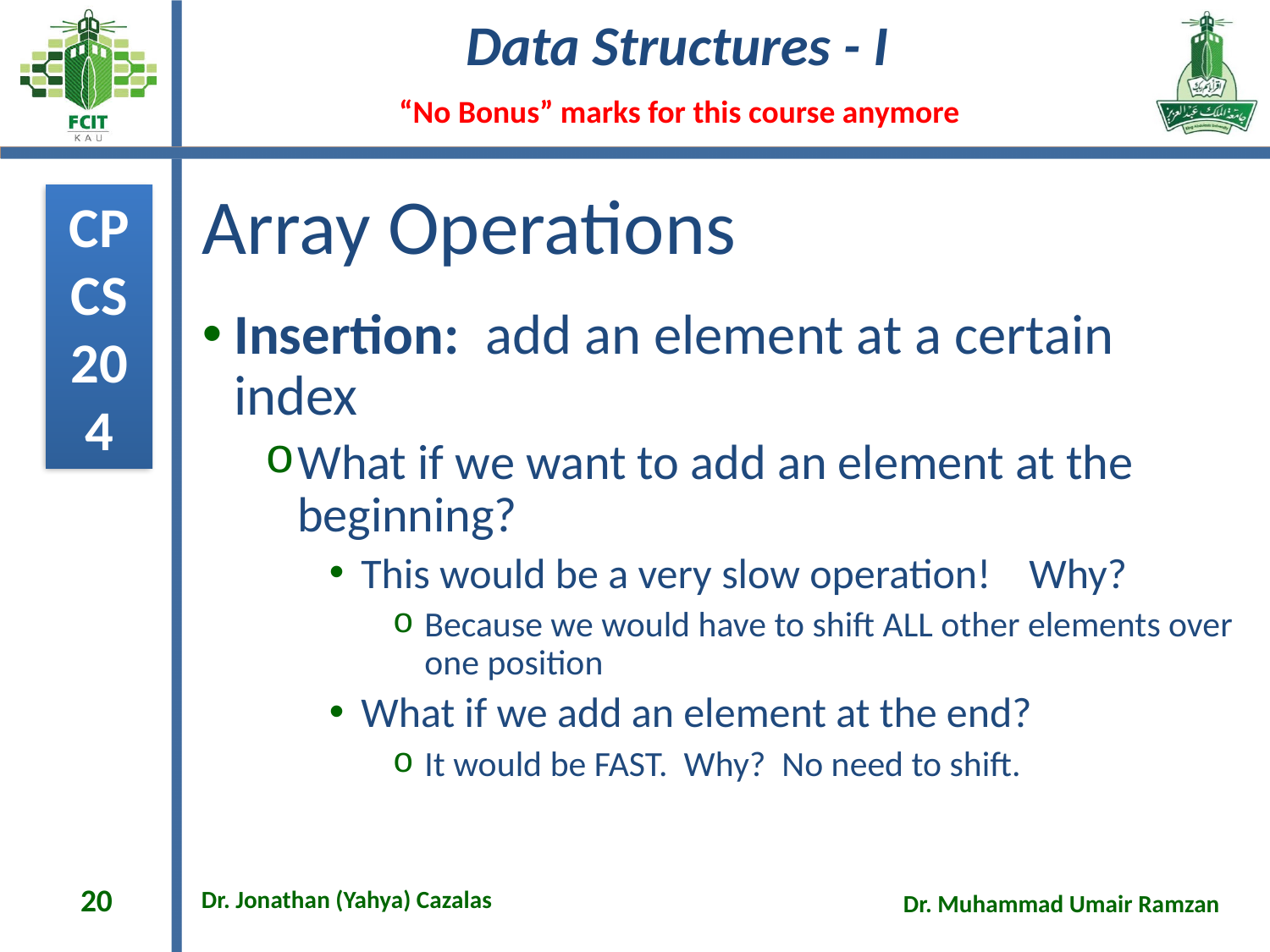

# Array Operations
Insertion:  add an element at a certain index
What if we want to add an element at the beginning?
This would be a very slow operation!    Why?
Because we would have to shift ALL other elements over one position
What if we add an element at the end?
It would be FAST.  Why?  No need to shift.

20